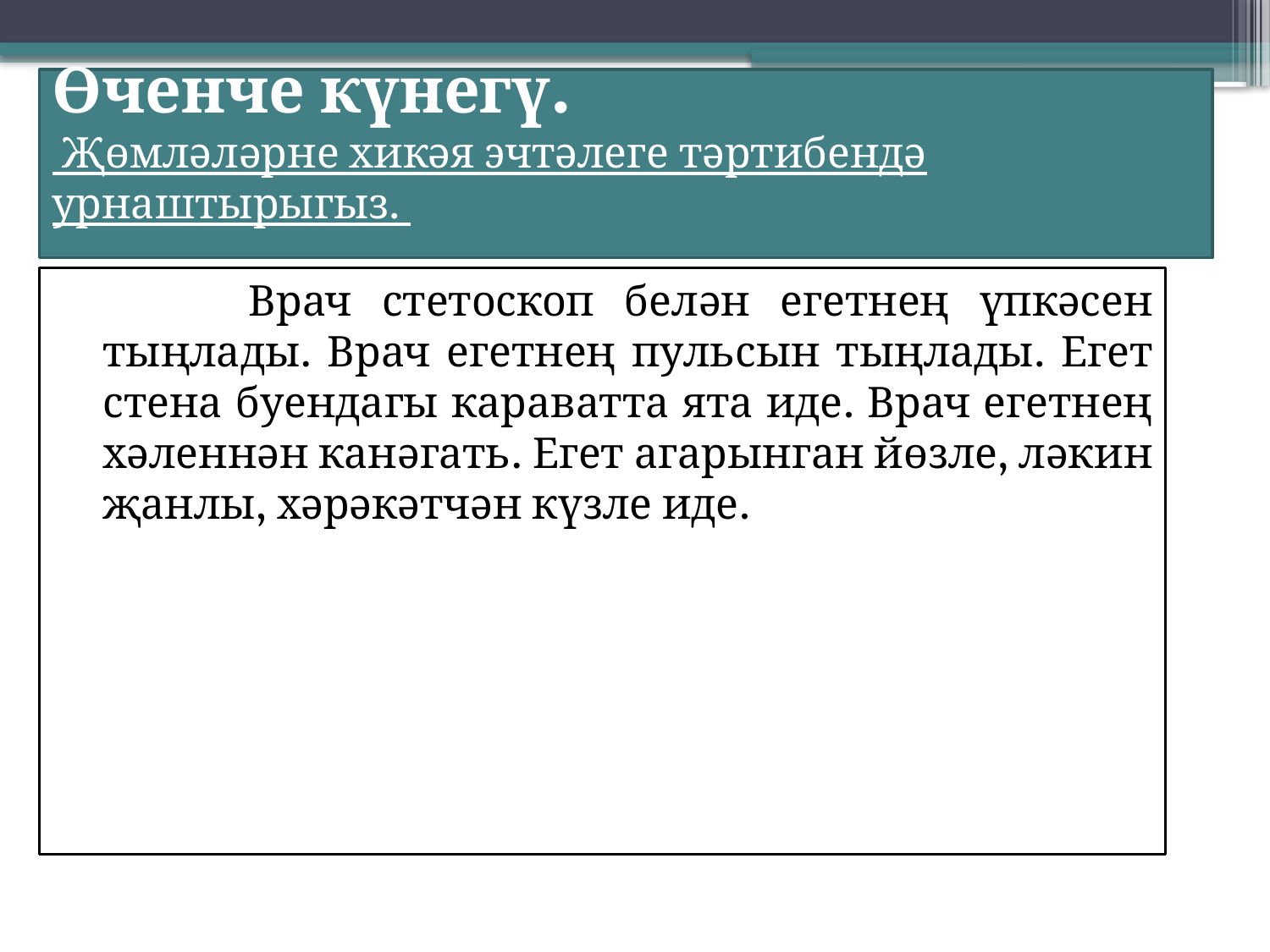

# Өченче күнегү. Җөмләләрне хикәя эчтәлеге тәртибендә урнаштырыгыз.
      Врач стетоскоп белән егетнең үпкәсен тыңлады. Врач егетнең пульсын тыңлады. Егет стена буендагы караватта ята иде. Врач егетнең хәленнән канәгать. Егет агарынган йөзле, ләкин җанлы, хәрәкәтчән күзле иде.